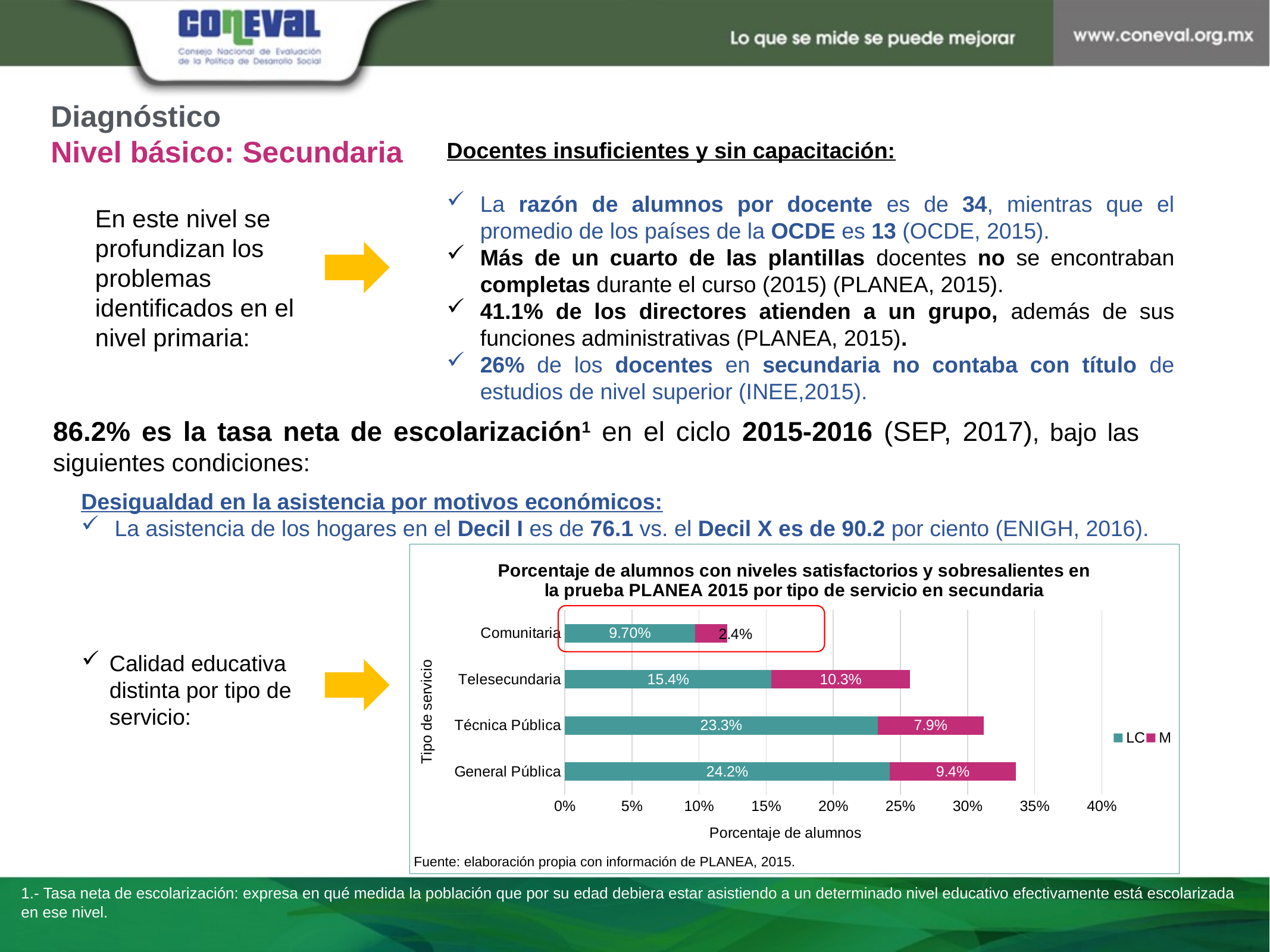

Diagnóstico
Nivel básico: Secundaria
Docentes insuficientes y sin capacitación:

La razón de alumnos por docente es de 34, mientras que el promedio de los países de la OCDE es 13 (OCDE, 2015).
Más de un cuarto de las plantillas docentes no se encontraban completas durante el curso (2015) (PLANEA, 2015).
41.1% de los directores atienden a un grupo, además de sus funciones administrativas (PLANEA, 2015).
26% de los docentes en secundaria no contaba con título de estudios de nivel superior (INEE,2015).
En este nivel se profundizan los problemas identificados en el nivel primaria:

86.2% es la tasa neta de escolarización1 en el ciclo 2015-2016 (SEP, 2017), bajo las siguientes condiciones:
Desigualdad en la asistencia por motivos económicos:
La asistencia de los hogares en el Decil I es de 76.1 vs. el Decil X es de 90.2 por ciento (ENIGH, 2016).

### Chart: Porcentaje de alumnos con niveles satisfactorios y sobresalientes en la prueba PLANEA 2015 por tipo de servicio en secundaria

| Category | LC | M |
|---|---|---|
| General Pública | 0.242 | 0.094 |
| Técnica Pública | 0.233 | 0.079 |
| Telesecundaria | 0.154 | 0.103 |
| Comunitaria | 0.097 | 0.024 |
Calidad educativa distinta por tipo de servicio:

Fuente: elaboración propia con información de PLANEA, 2015.
1.- Tasa neta de escolarización: expresa en qué medida la población que por su edad debiera estar asistiendo a un determinado nivel educativo efectivamente está escolarizada en ese nivel.